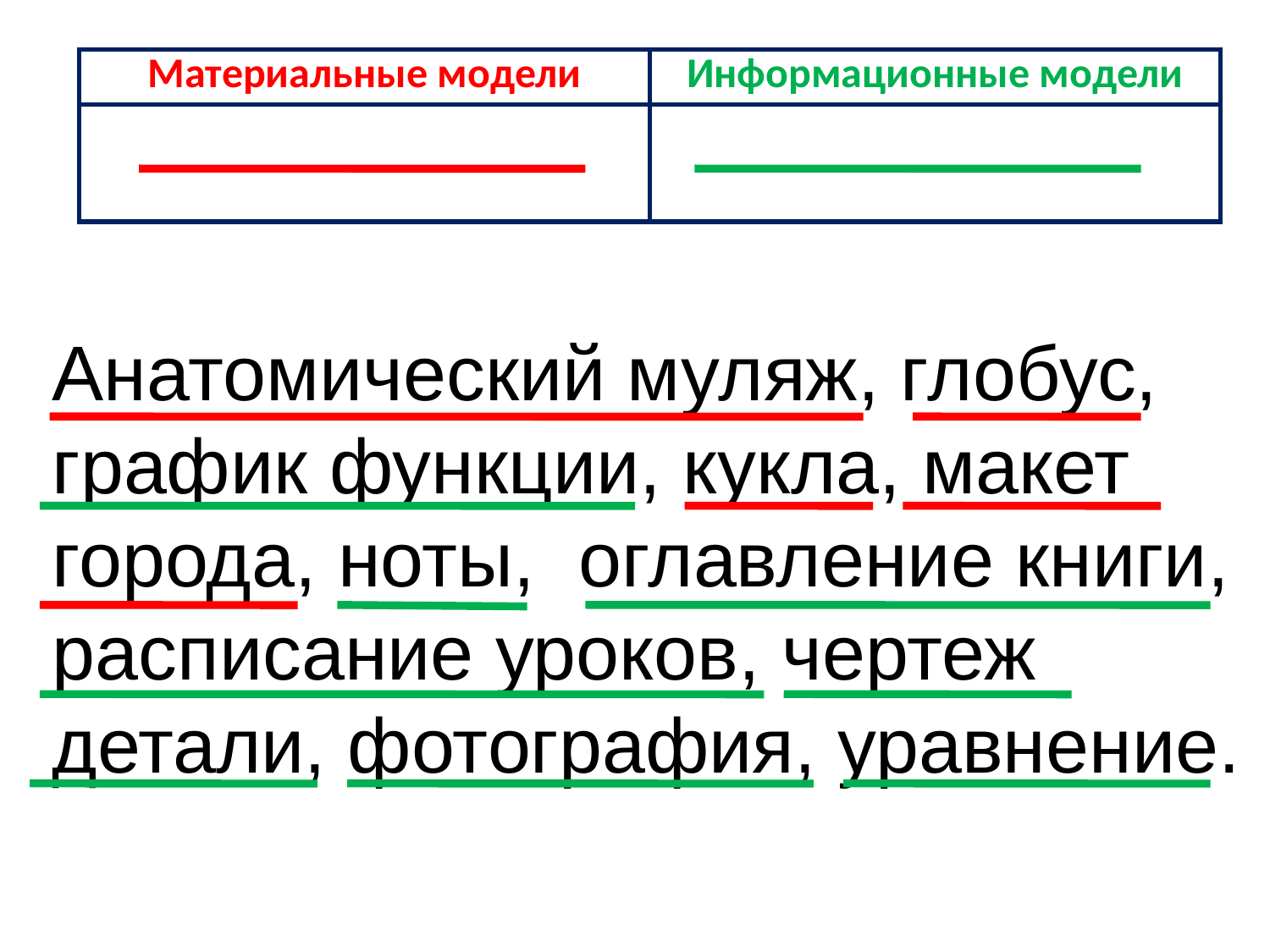

| Материальные модели | Информационные модели |
| --- | --- |
|  |  |
Анатомический муляж, глобус, график функции, кукла, макет города, ноты,  оглавление книги, расписание уроков, чертеж детали, фотография, уравнение.